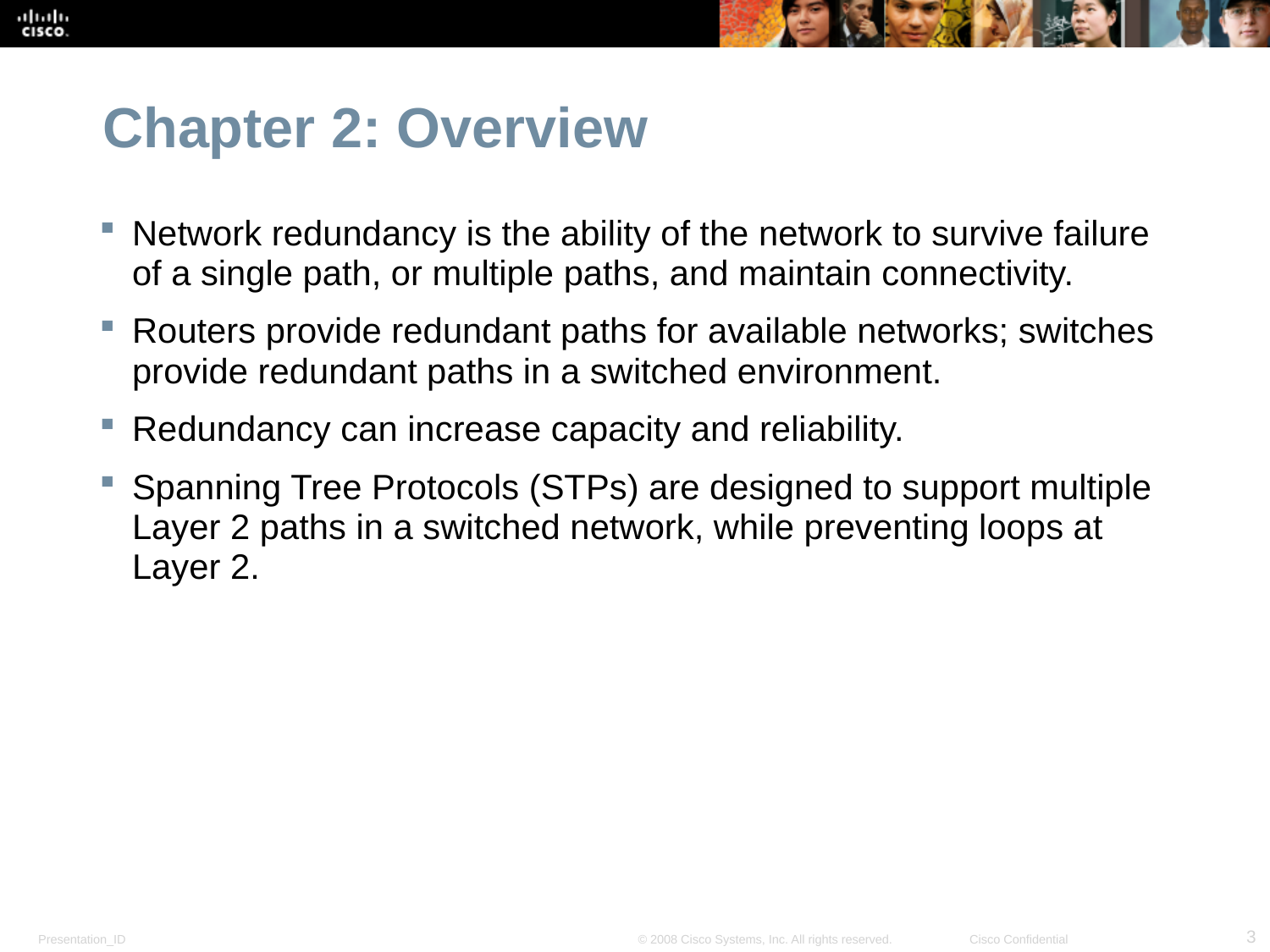

Chapter 2: Overview
Network redundancy is the ability of the network to survive failure of a single path, or multiple paths, and maintain connectivity.
Routers provide redundant paths for available networks; switches provide redundant paths in a switched environment.
Redundancy can increase capacity and reliability.
Spanning Tree Protocols (STPs) are designed to support multiple Layer 2 paths in a switched network, while preventing loops at Layer 2.